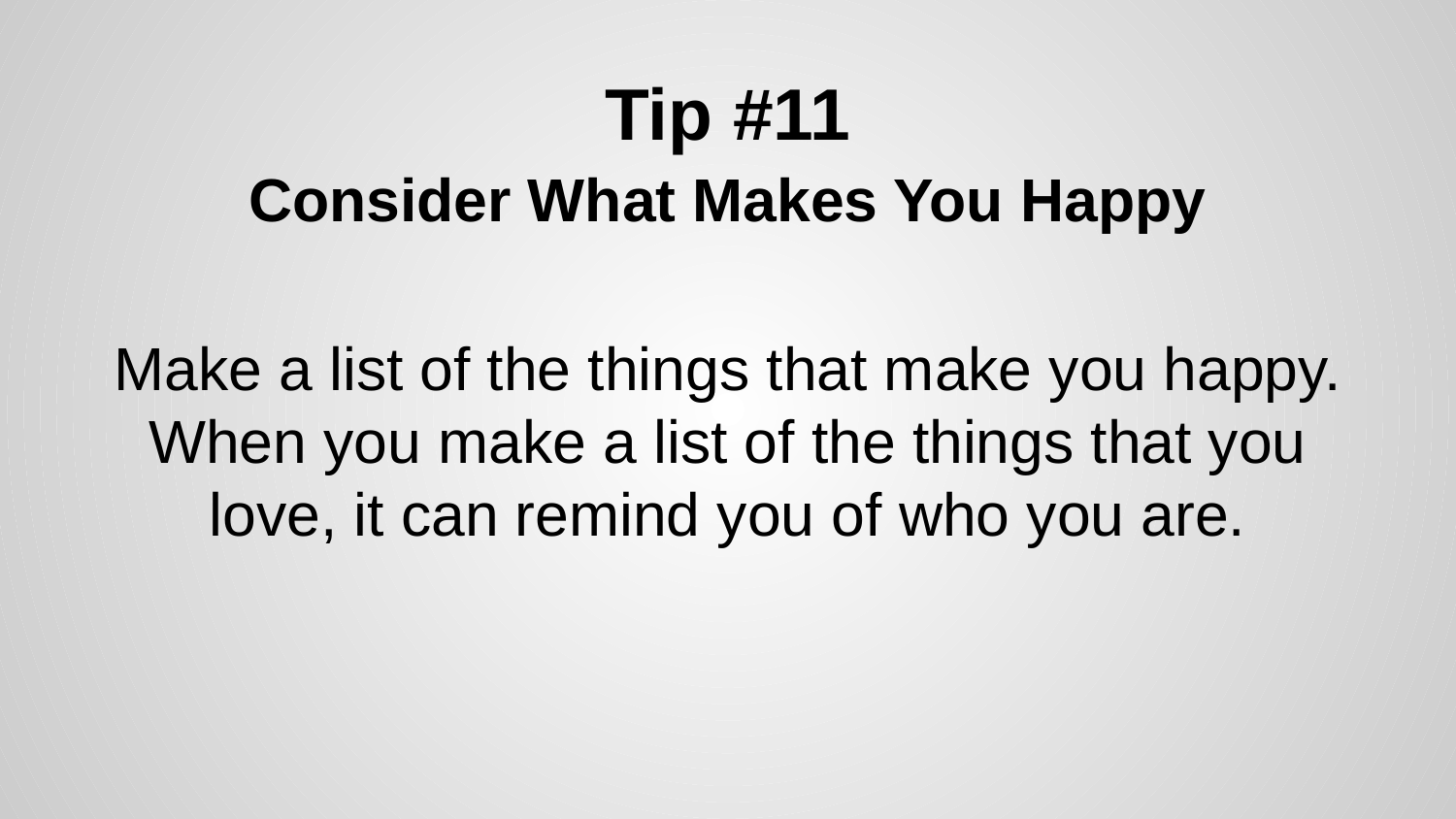

# Tip #11

Consider What Makes You Happy

Make a list of the things that make you happy. When you make a list of the things that you love, it can remind you of who you are.